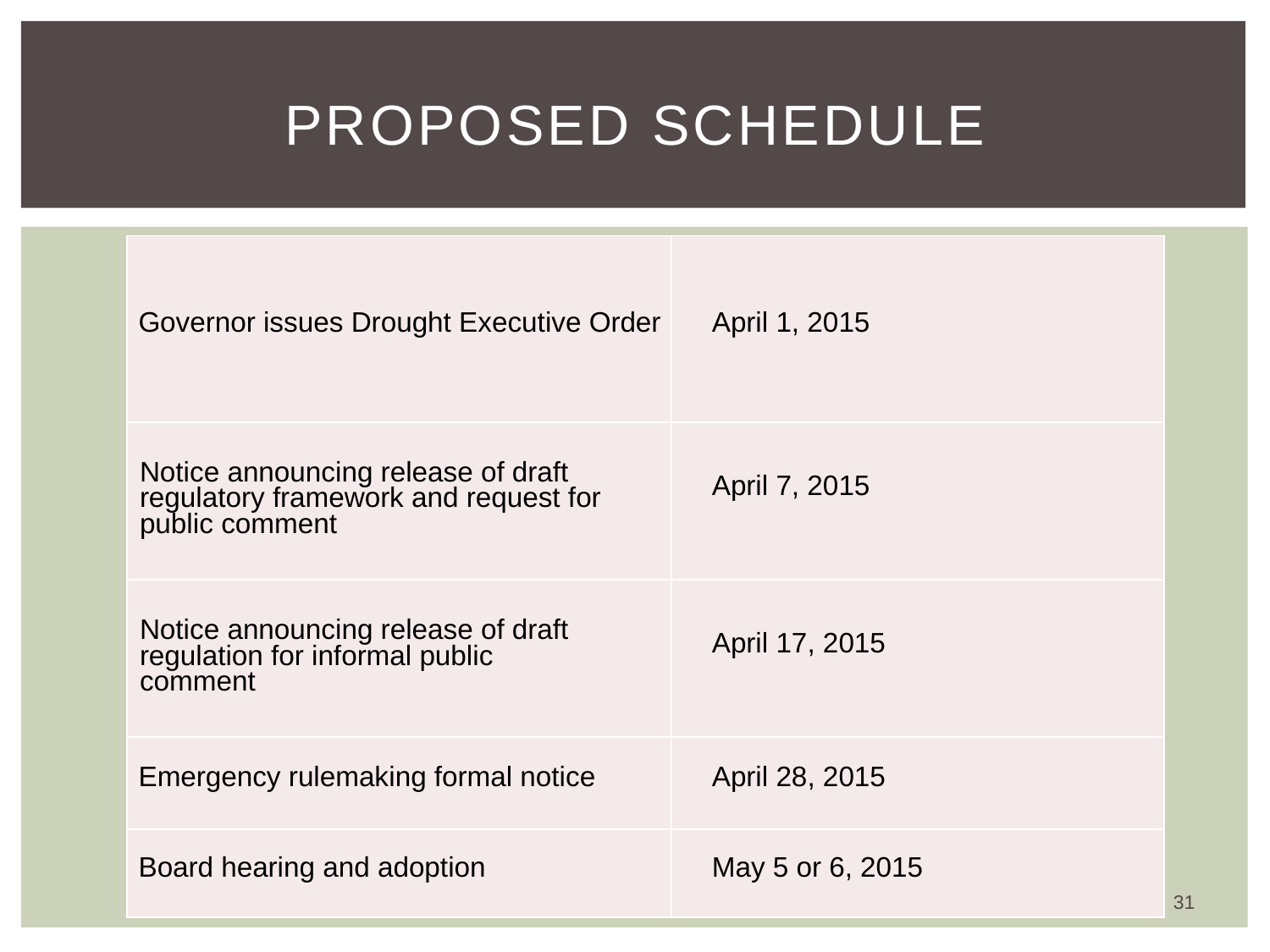

# Proposed schedule
| Governor issues Drought Executive Order | April 1, 2015 |
| --- | --- |
| Notice announcing release of draft regulatory framework and request for public comment | April 7, 2015 |
| Notice announcing release of draft regulation for informal public comment | April 17, 2015 |
| Emergency rulemaking formal notice | April 28, 2015 |
| Board hearing and adoption | May 5 or 6, 2015 |

31